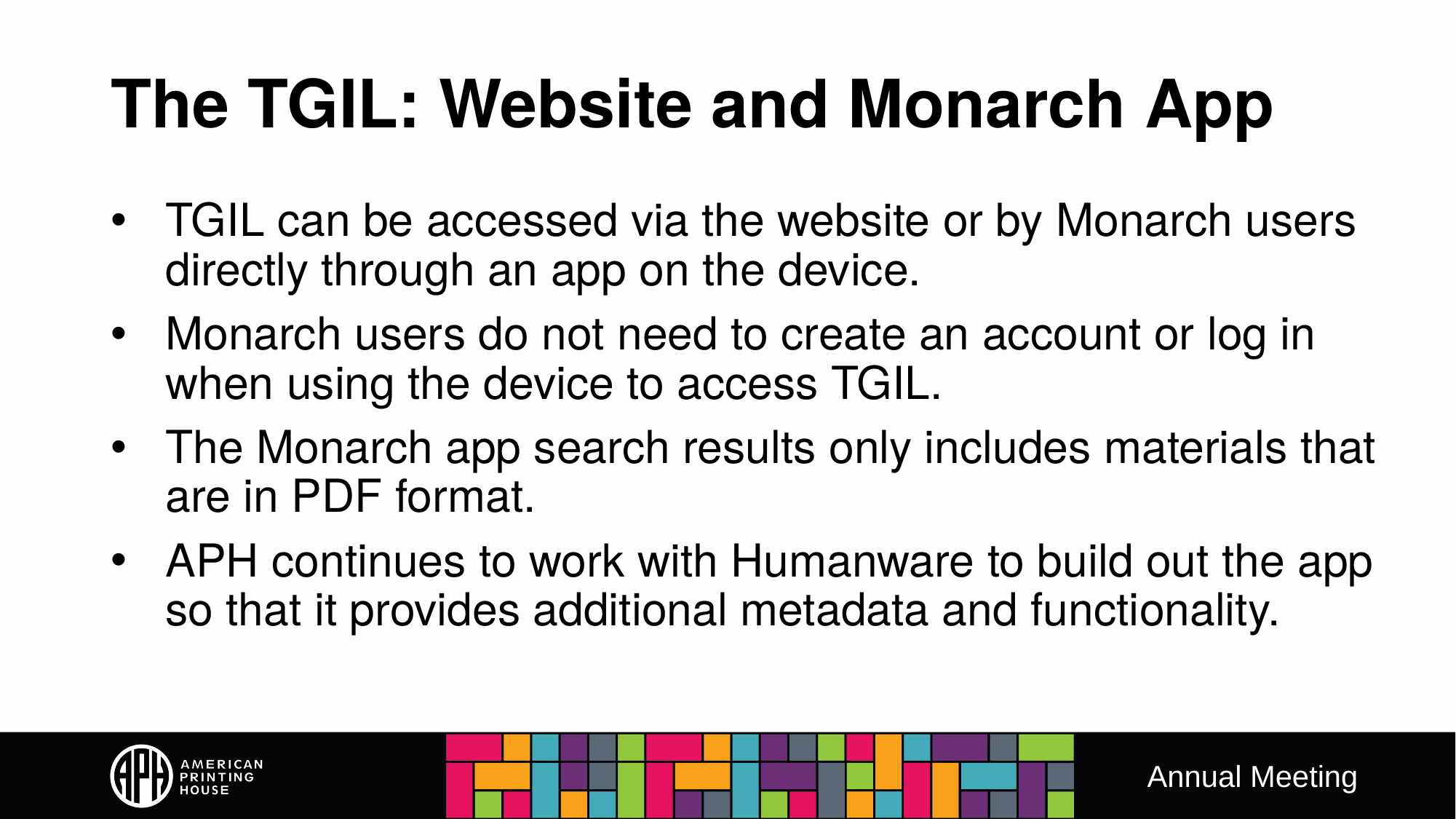

# The TGIL: Website and Monarch App
TGIL can be accessed via the website or by Monarch users directly through an app on the device.
Monarch users do not need to create an account or log in when using the device to access TGIL.
The Monarch app search results only includes materials that are in PDF format.
APH continues to work with Humanware to build out the app so that it provides additional metadata and functionality.